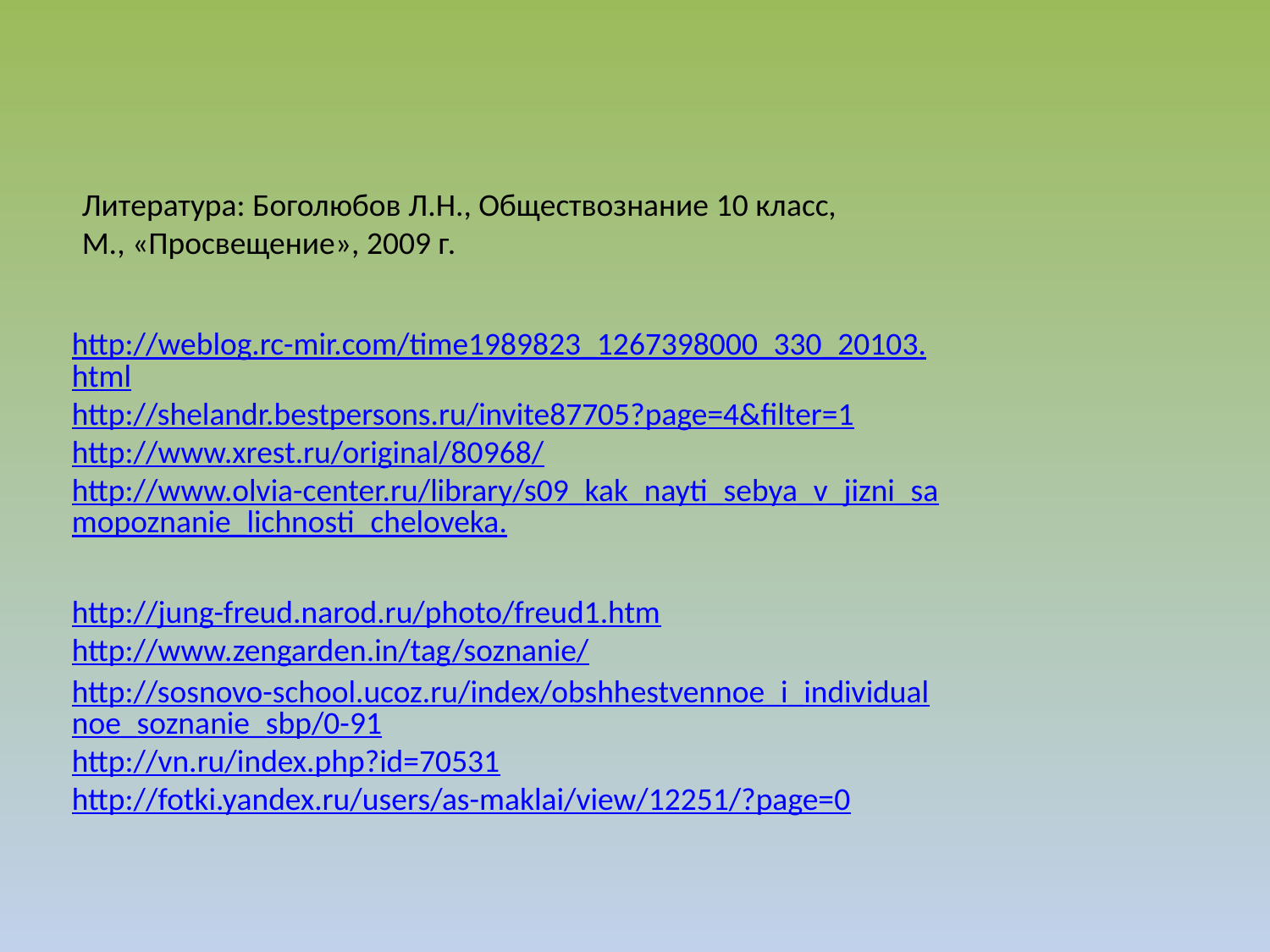

Литература: Боголюбов Л.Н., Обществознание 10 класс,
М., «Просвещение», 2009 г.
http://weblog.rc-mir.com/time1989823_1267398000_330_20103.html
http://shelandr.bestpersons.ru/invite87705?page=4&filter=1
http://www.xrest.ru/original/80968/
http://www.olvia-center.ru/library/s09_kak_nayti_sebya_v_jizni_samopoznanie_lichnosti_cheloveka.

http://jung-freud.narod.ru/photo/freud1.htm
http://www.zengarden.in/tag/soznanie/

http://sosnovo-school.ucoz.ru/index/obshhestvennoe_i_individualnoe_soznanie_sbp/0-91
http://vn.ru/index.php?id=70531
http://fotki.yandex.ru/users/as-maklai/view/12251/?page=0